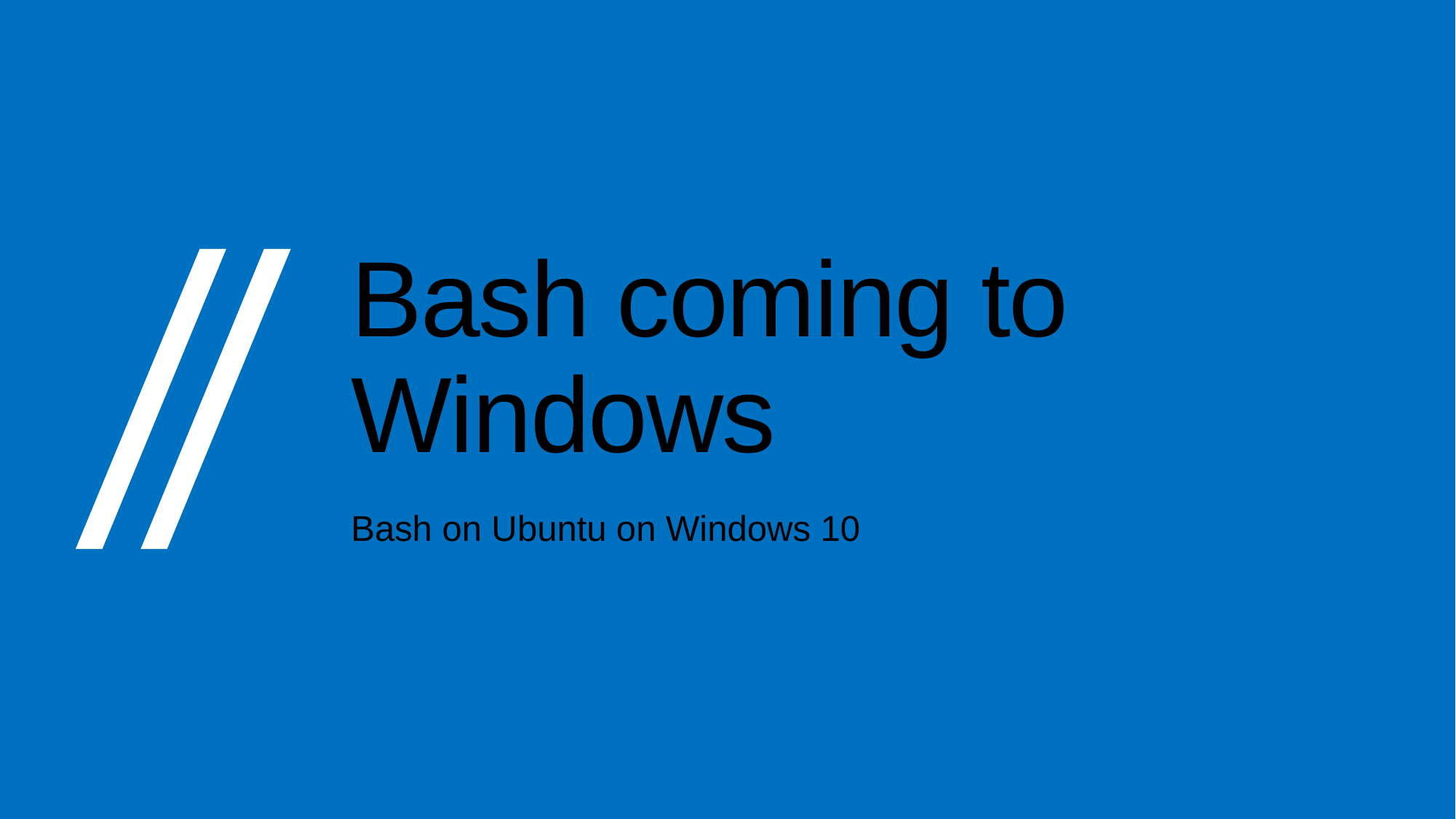

# Bash coming to Windows
Bash on Ubuntu on Windows 10